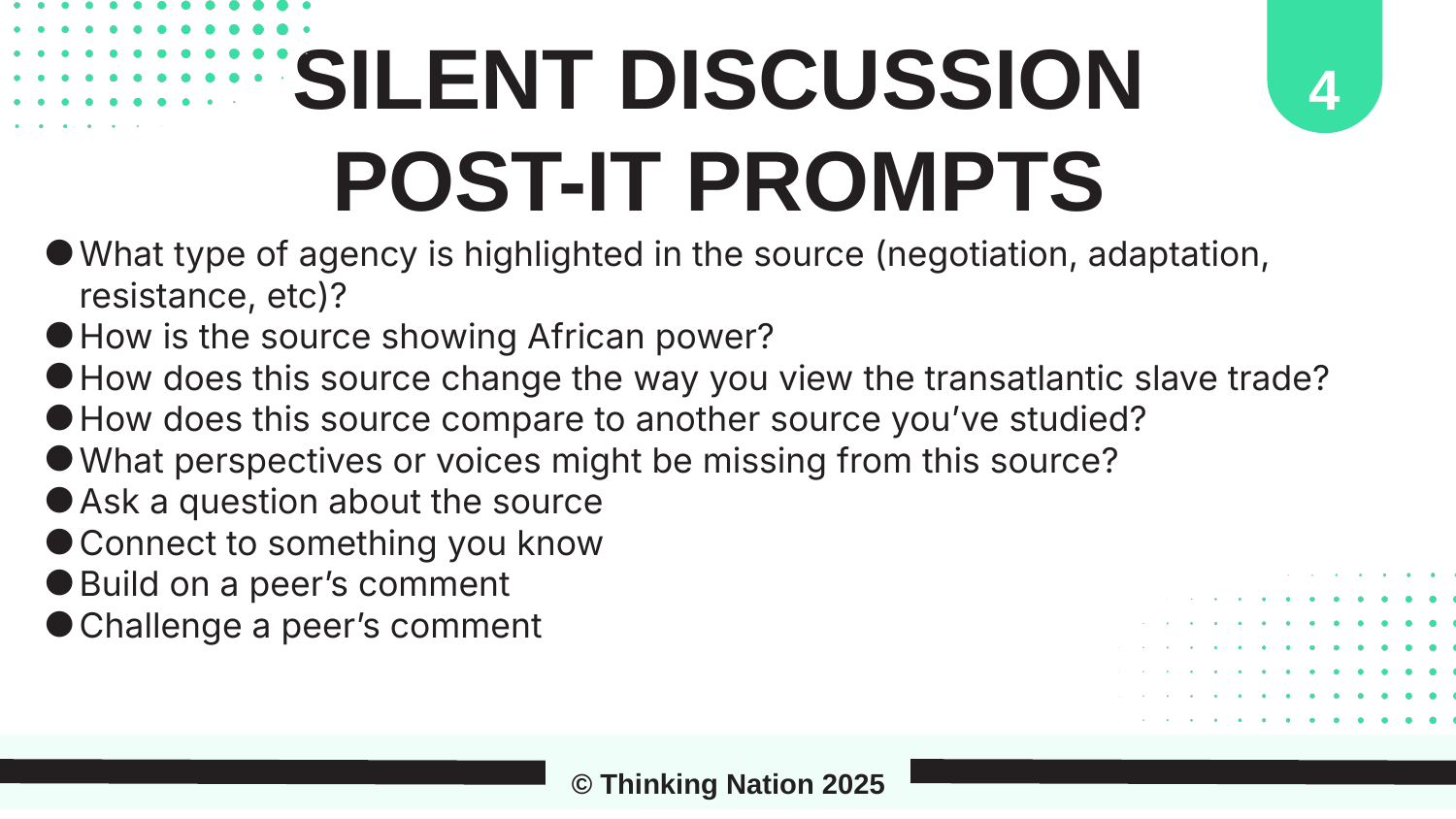

4
SILENT DISCUSSION
POST-IT PROMPTS
What type of agency is highlighted in the source (negotiation, adaptation, resistance, etc)?
How is the source showing African power?
How does this source change the way you view the transatlantic slave trade?
How does this source compare to another source you’ve studied?
What perspectives or voices might be missing from this source?
Ask a question about the source
Connect to something you know
Build on a peer’s comment
Challenge a peer’s comment

© Thinking Nation 2025